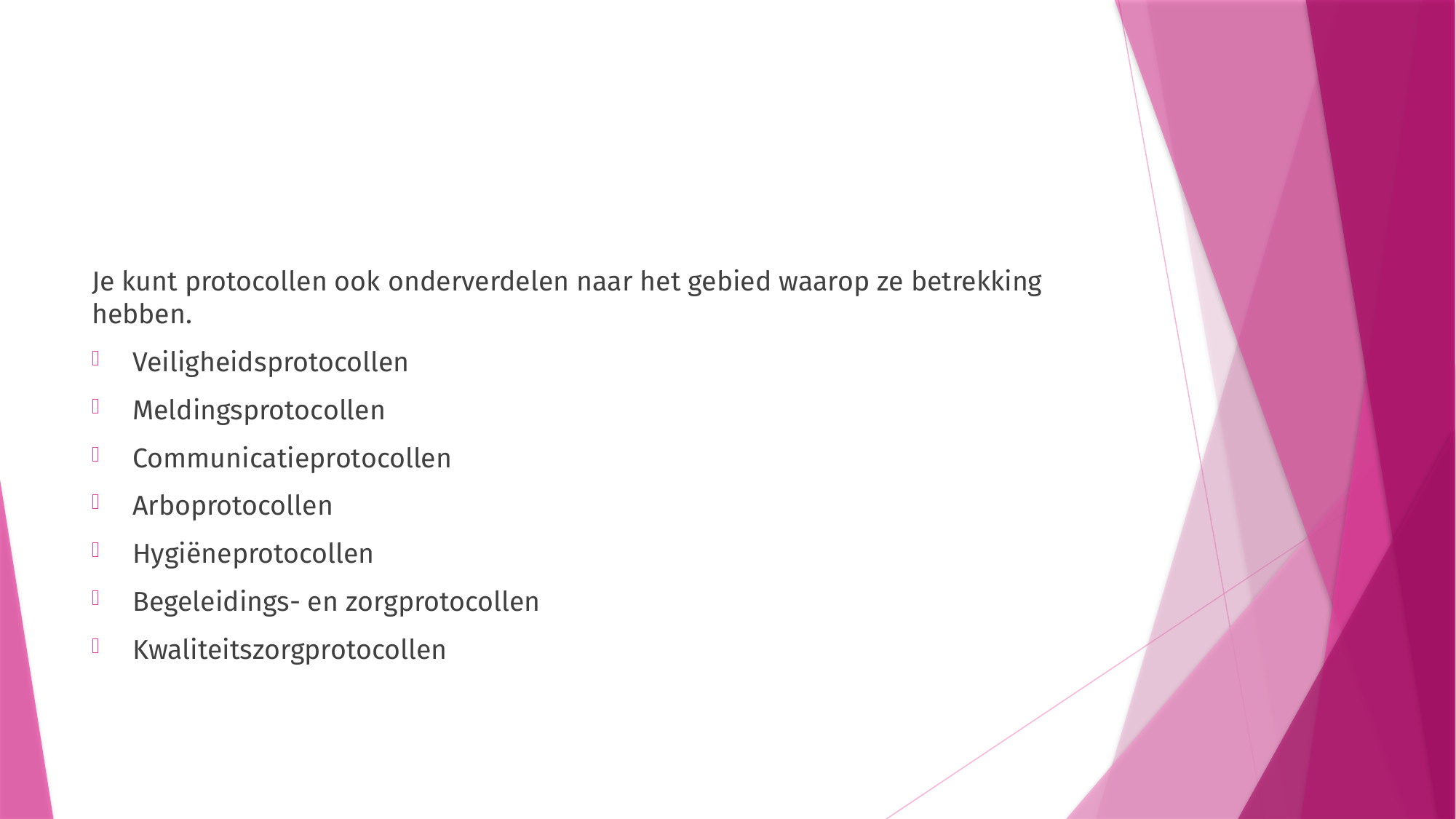

#
Je kunt protocollen ook onderverdelen naar het gebied waarop ze betrekking hebben.
Veiligheidsprotocollen
Meldingsprotocollen
Communicatieprotocollen
Arboprotocollen
Hygiëneprotocollen
Begeleidings- en zorgprotocollen
Kwaliteitszorgprotocollen